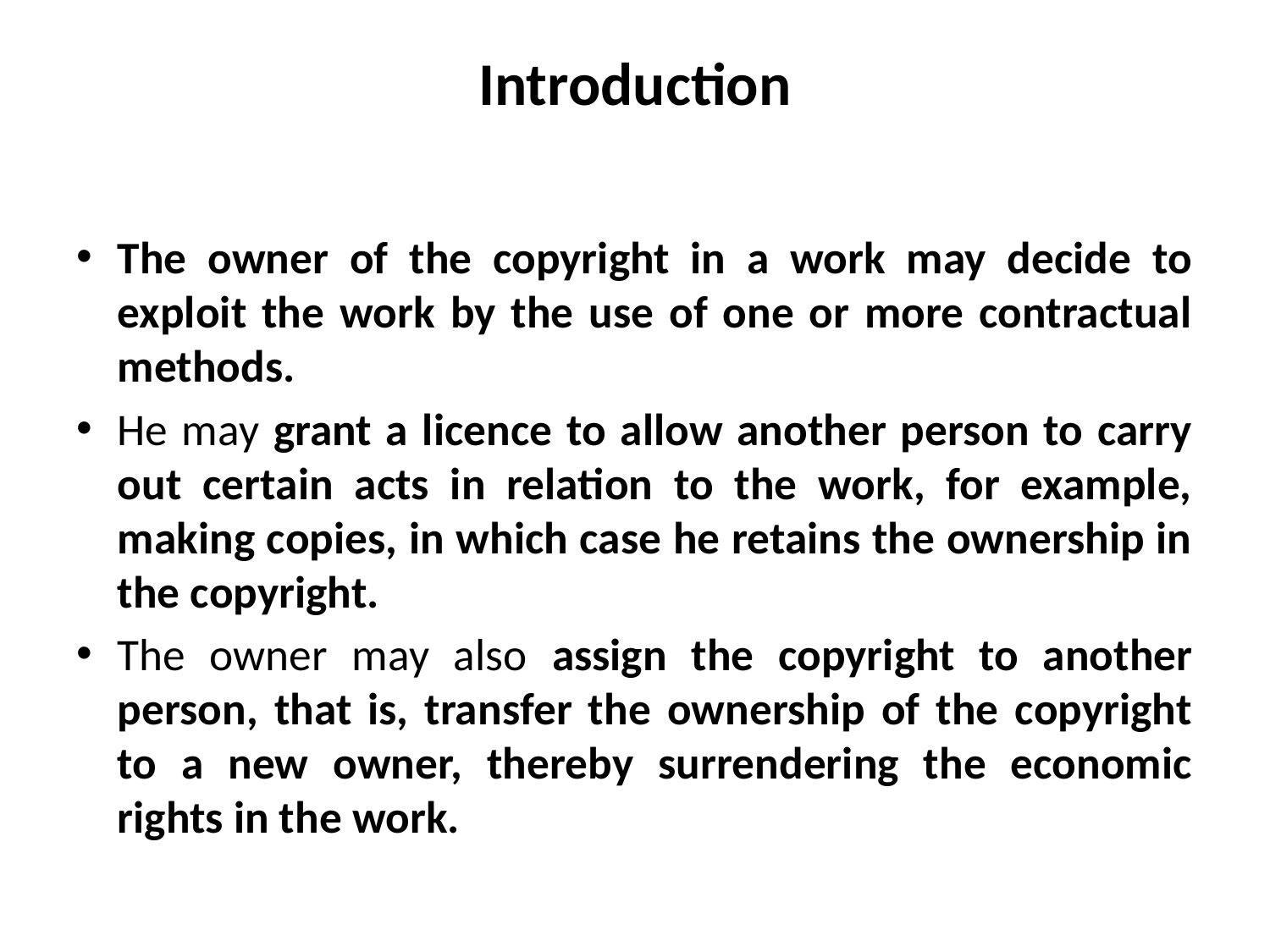

# Introduction
The owner of the copyright in a work may decide to exploit the work by the use of one or more contractual methods.
He may grant a licence to allow another person to carry out certain acts in relation to the work, for example, making copies, in which case he retains the ownership in the copyright.
The owner may also assign the copyright to another person, that is, transfer the ownership of the copyright to a new owner, thereby surrendering the economic rights in the work.